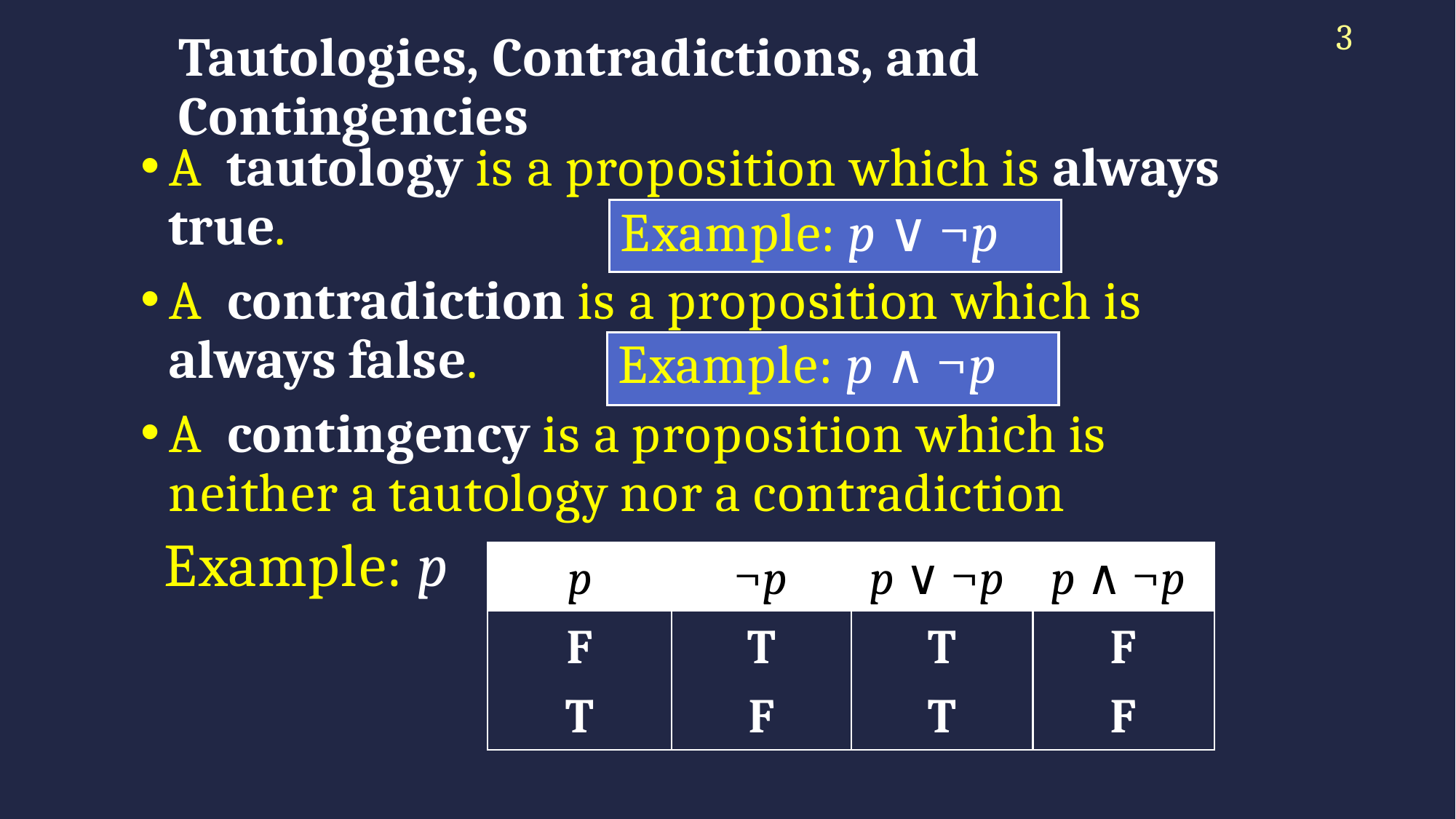

3
# Tautologies, Contradictions, and Contingencies

A  tautology is a proposition which is always true.
A  contradiction is a proposition which is always false.
A  contingency is a proposition which is neither a tautology nor a contradiction
Example: p ∨ ¬p
Example: p ∧ ¬p
Example: p
| p |
| --- |
| F |
| T |
| ¬p |
| --- |
| T |
| F |
| p ∨ ¬p |
| --- |
| T |
| T |
| p ∧ ¬p |
| --- |
| F |
| F |